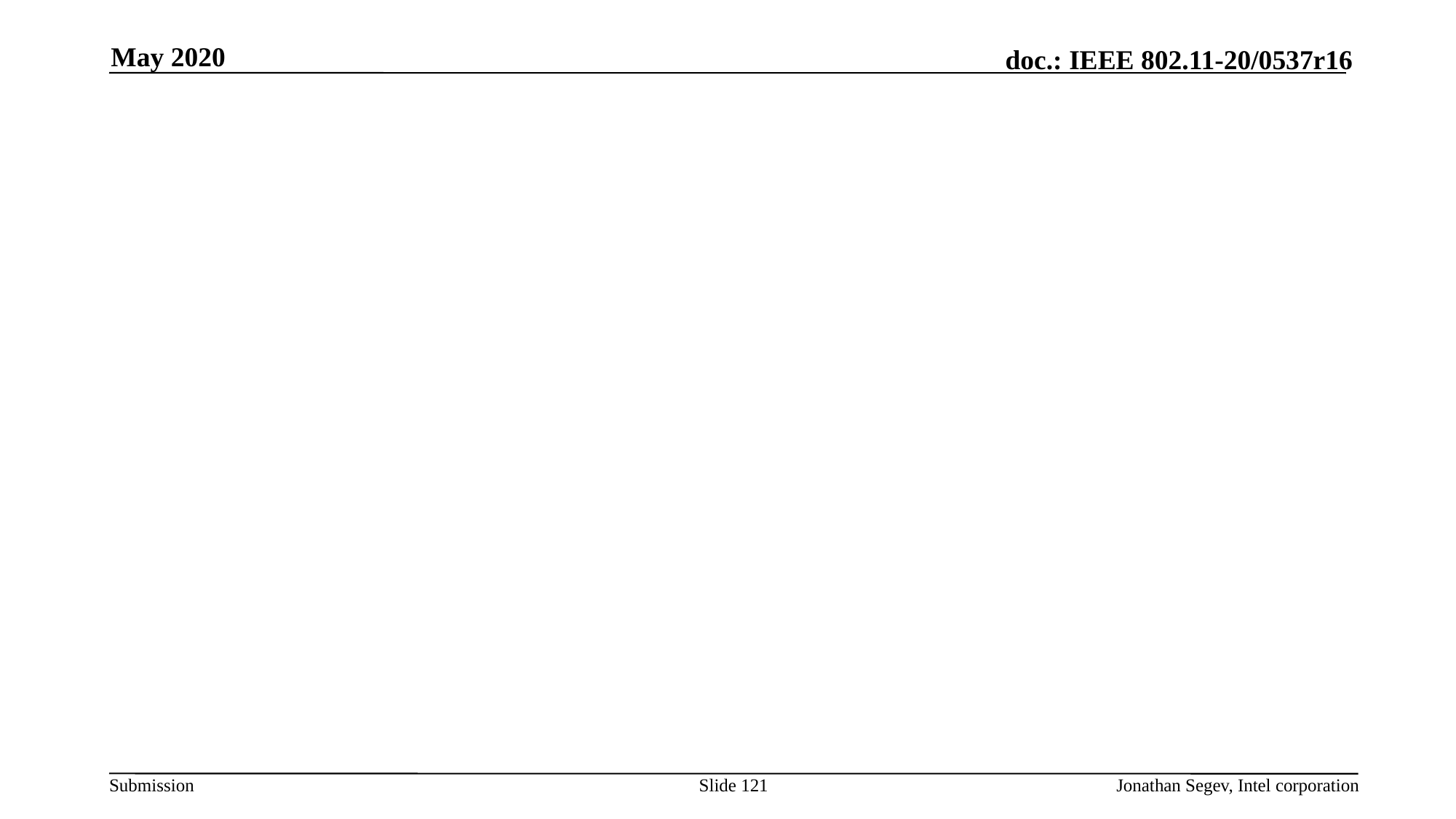

May 2020
#

Slide 121
Jonathan Segev, Intel corporation